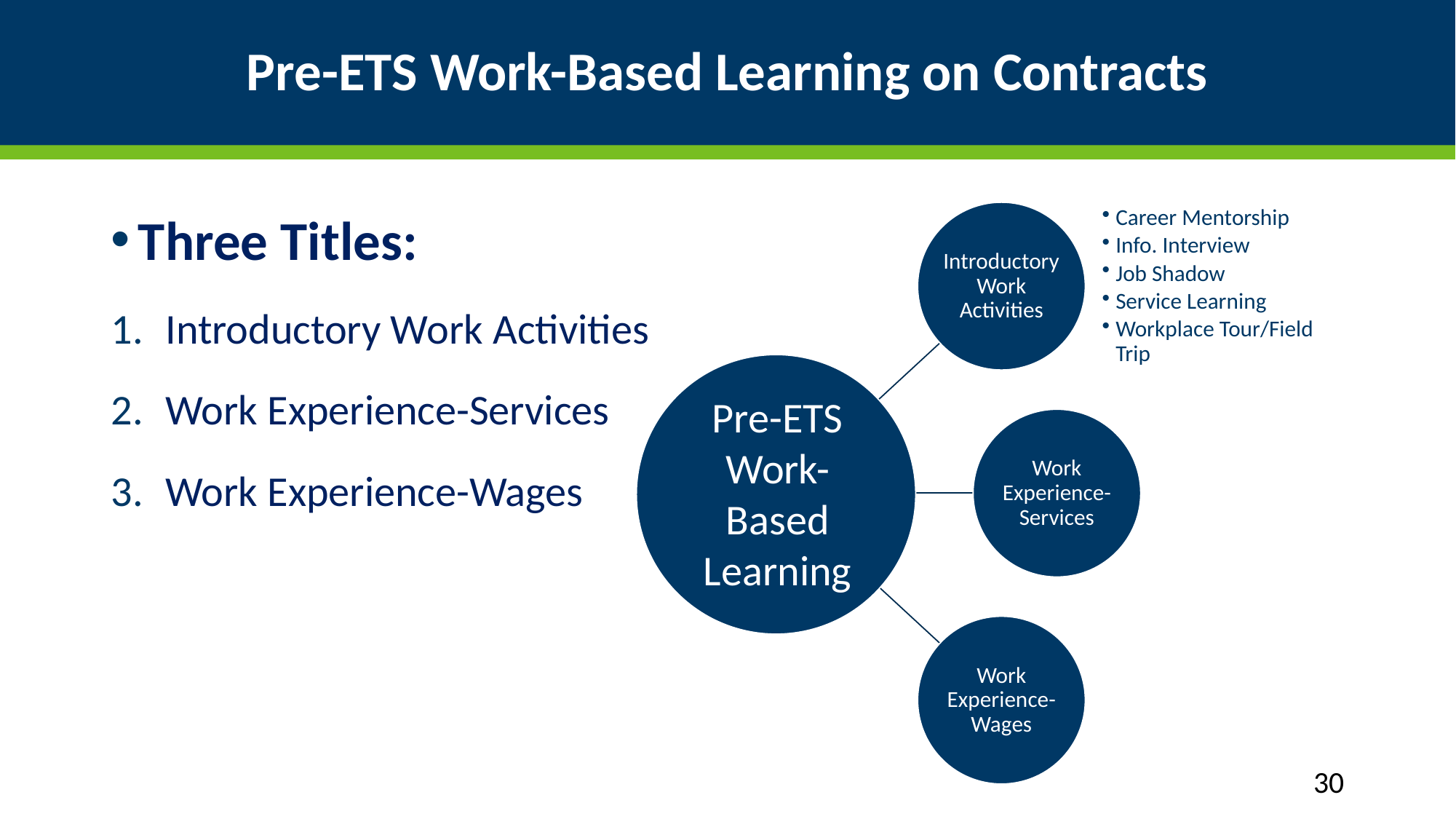

# Pre-ETS Work-Based Learning on Contracts
Three Titles:
Introductory Work Activities
Work Experience-Services
Work Experience-Wages
Introductory Work Activities
Career Mentorship
Info. Interview
Job Shadow
Service Learning
Workplace Tour/Field Trip
Work Experience-Services
Work Experience-Wages
Pre-ETS Work-Based Learning
30